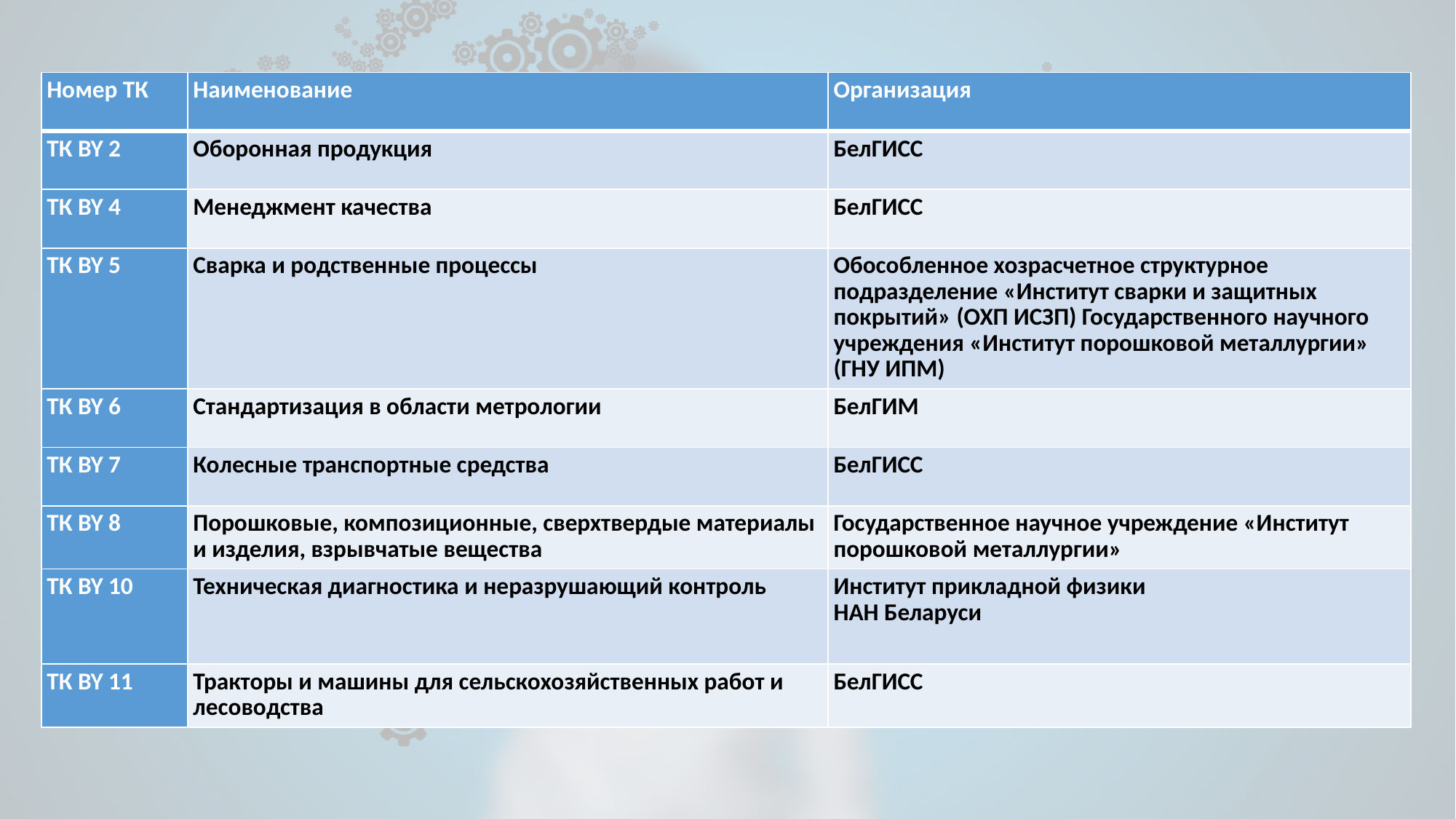

#
| Номер ТК | Наименование | Организация |
| --- | --- | --- |
| ТК BY 2 | Оборонная продукция | БелГИСС |
| ТК BY 4 | Менеджмент качества | БелГИСС |
| ТК BY 5 | Сварка и родственные процессы | Обособленное хозрасчетное структурное подразделение «Институт сварки и защитных покрытий» (ОХП ИСЗП) Государственного научного учреждения «Институт порошковой металлургии» (ГНУ ИПМ) |
| ТК BY 6 | Стандартизация в области метрологии | БелГИМ |
| ТК BY 7 | Колесные транспортные средства | БелГИСС |
| ТК BY 8 | Порошковые, композиционные, сверхтвердые материалы и изделия, взрывчатые вещества | Государственное научное учреждение «Институт порошковой металлургии» |
| ТК BY 10 | Техническая диагностика и неразрушающий контроль | Институт прикладной физики НАН Беларуси |
| ТК BY 11 | Тракторы и машины для сельскохозяйственных работ и лесоводства | БелГИСС |